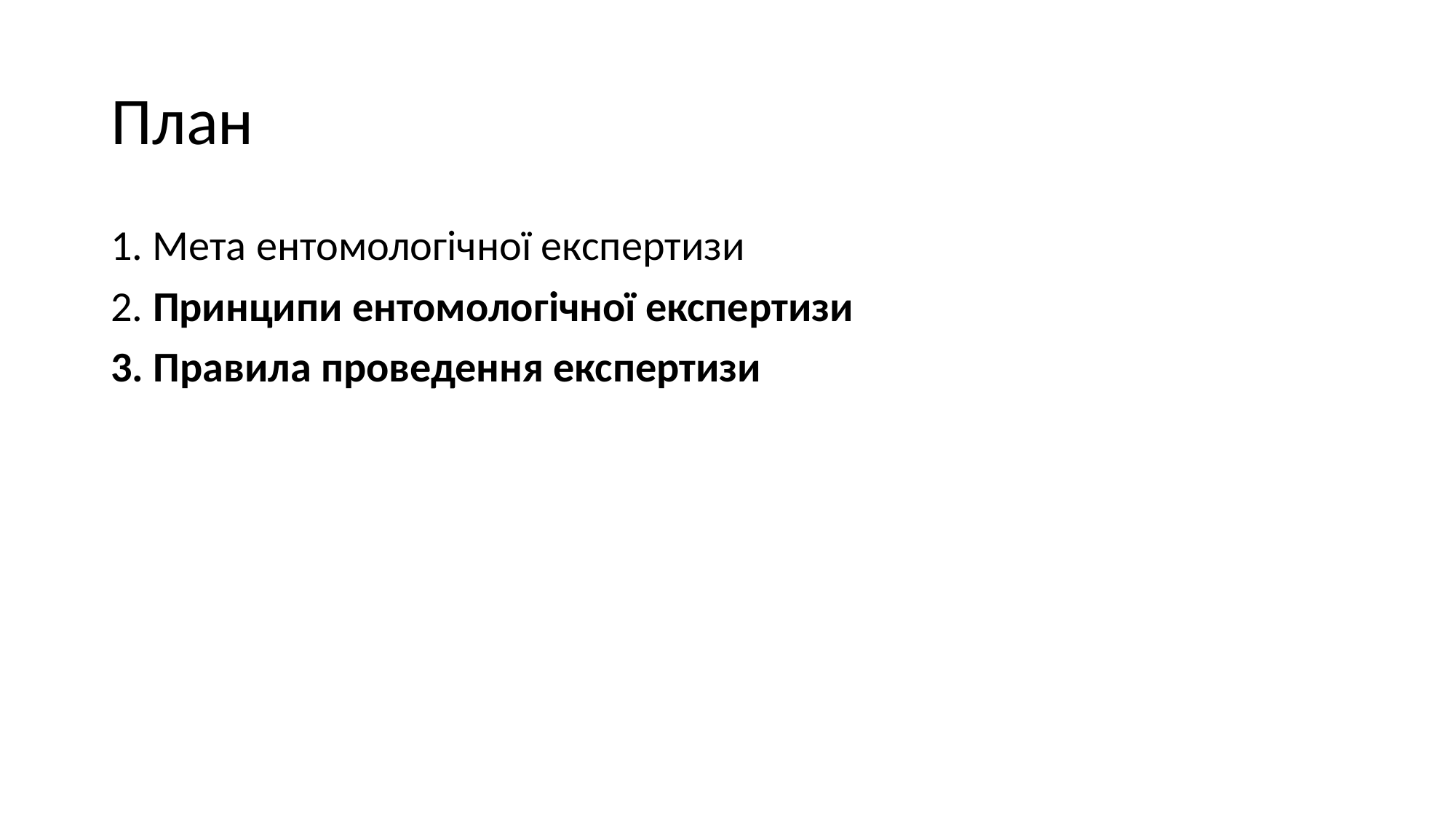

# План
1. Мета ентомологічної експертизи
2. Принципи ентомологічної експертизи
3. Правила проведення експертизи